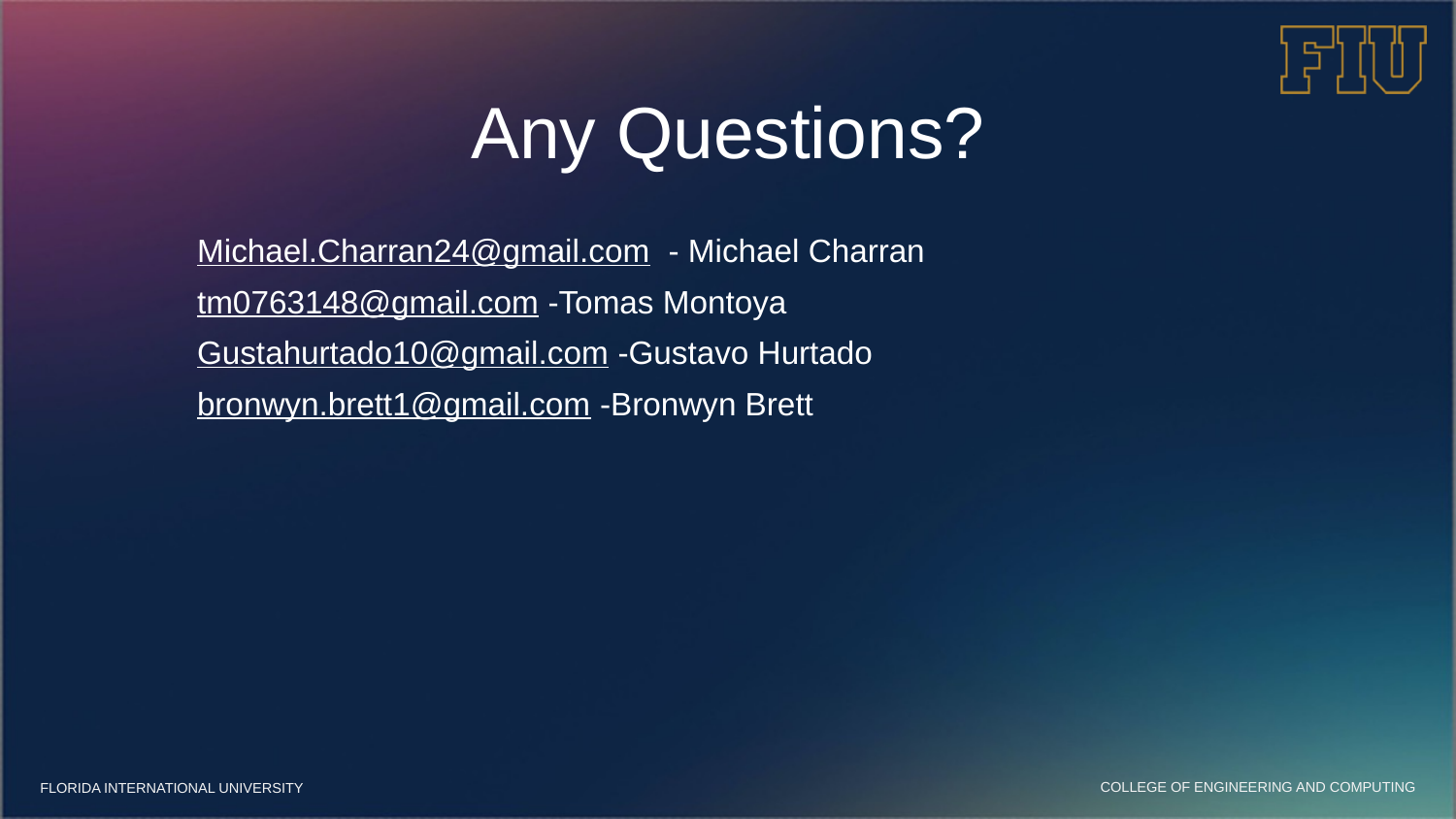

# Any Questions?
Michael.Charran24@gmail.com  - Michael Charran
tm0763148@gmail.com -Tomas Montoya
Gustahurtado10@gmail.com -Gustavo Hurtado
bronwyn.brett1@gmail.com -Bronwyn Brett